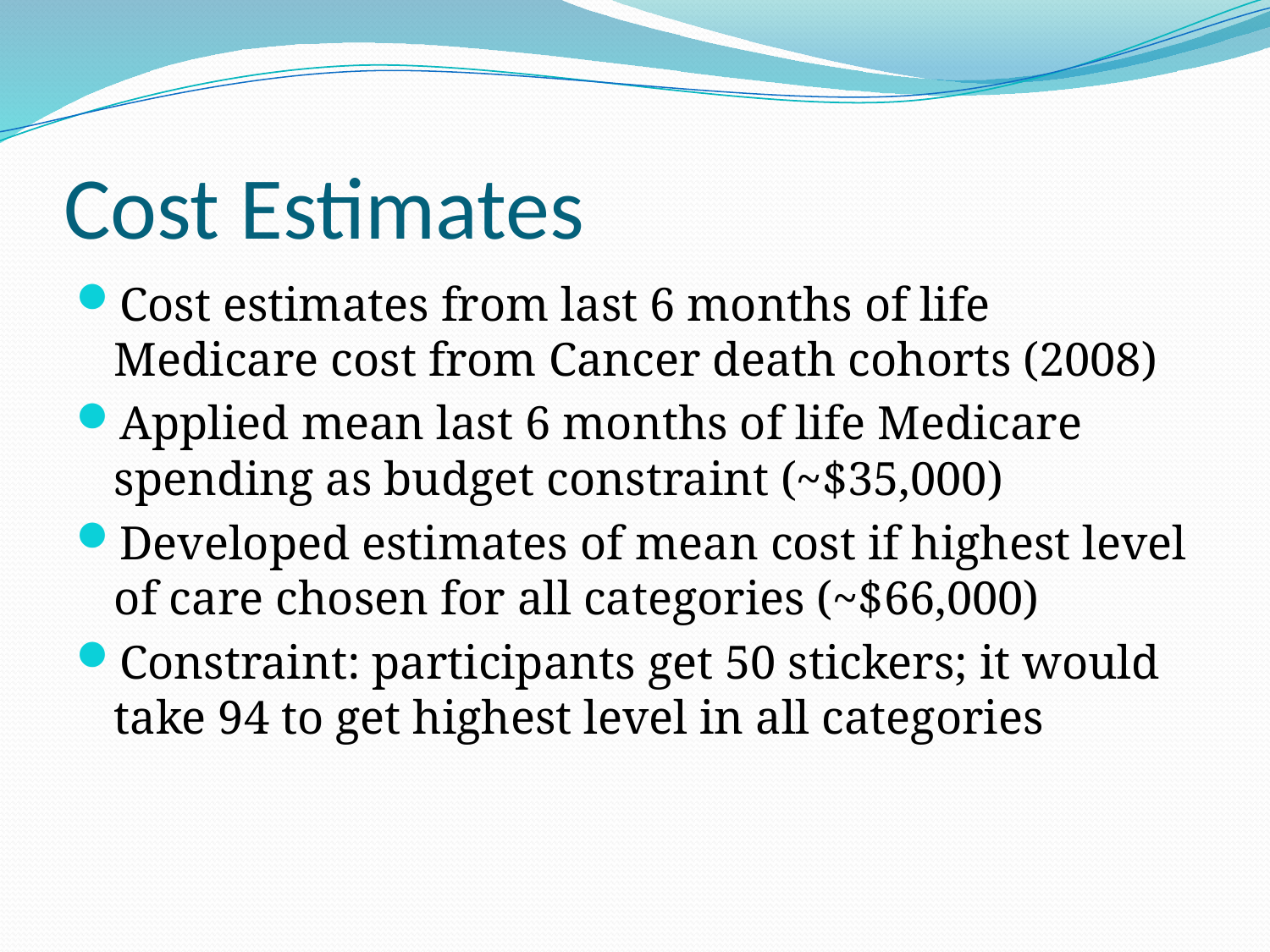

# Cost Estimates
Cost estimates from last 6 months of life Medicare cost from Cancer death cohorts (2008)
Applied mean last 6 months of life Medicare spending as budget constraint (~$35,000)
Developed estimates of mean cost if highest level of care chosen for all categories (~$66,000)
Constraint: participants get 50 stickers; it would take 94 to get highest level in all categories